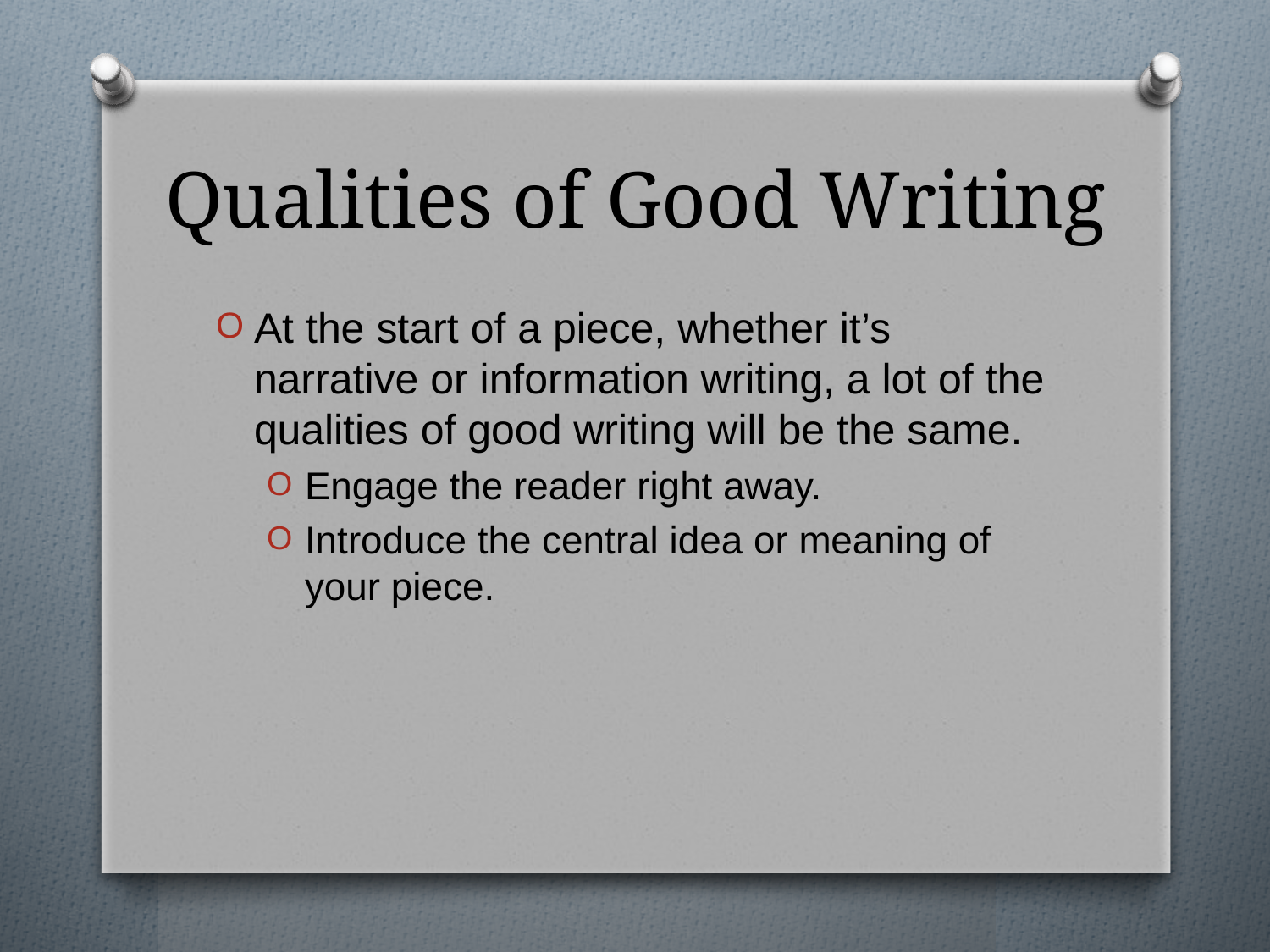

# Qualities of Good Writing
At the start of a piece, whether it’s narrative or information writing, a lot of the qualities of good writing will be the same.
Engage the reader right away.
Introduce the central idea or meaning of your piece.